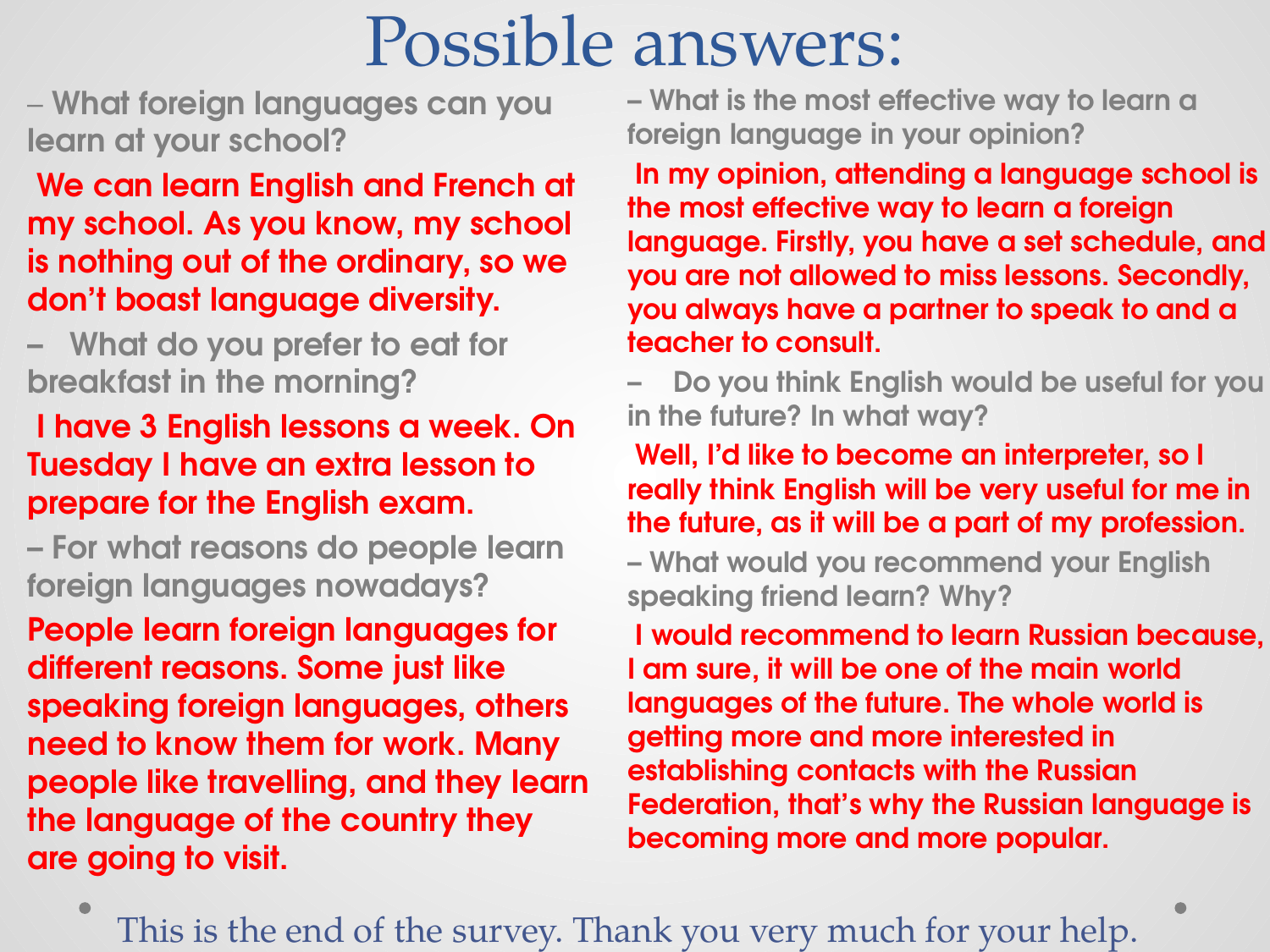

# Possible answers:
– What foreign languages can you learn at your school?
 We can learn English and French at my school. As you know, my school is nothing out of the ordinary, so we don’t boast language diversity.
–   What do you prefer to eat for breakfast in the morning?
 I have 3 English lessons a week. On Tuesday I have an extra lesson to prepare for the English exam.
– For what reasons do people learn foreign languages nowadays?
People learn foreign languages for different reasons. Some just like speaking foreign languages, others need to know them for work. Many people like travelling, and they learn the language of the country they are going to visit.
– What is the most effective way to learn a foreign language in your opinion?
 In my opinion, attending a language school is the most effective way to learn a foreign language. Firstly, you have a set schedule, and you are not allowed to miss lessons. Secondly, you always have a partner to speak to and a teacher to consult.
–    Do you think English would be useful for you in the future? In what way?
 Well, I’d like to become an interpreter, so I really think English will be very useful for me in the future, as it will be a part of my profession.
– What would you recommend your English speaking friend learn? Why?
 I would recommend to learn Russian because, I am sure, it will be one of the main world languages of the future. The whole world is getting more and more interested in establishing contacts with the Russian Federation, that’s why the Russian language is becoming more and more popular.
This is the end of the survey. Thank you very much for your help.